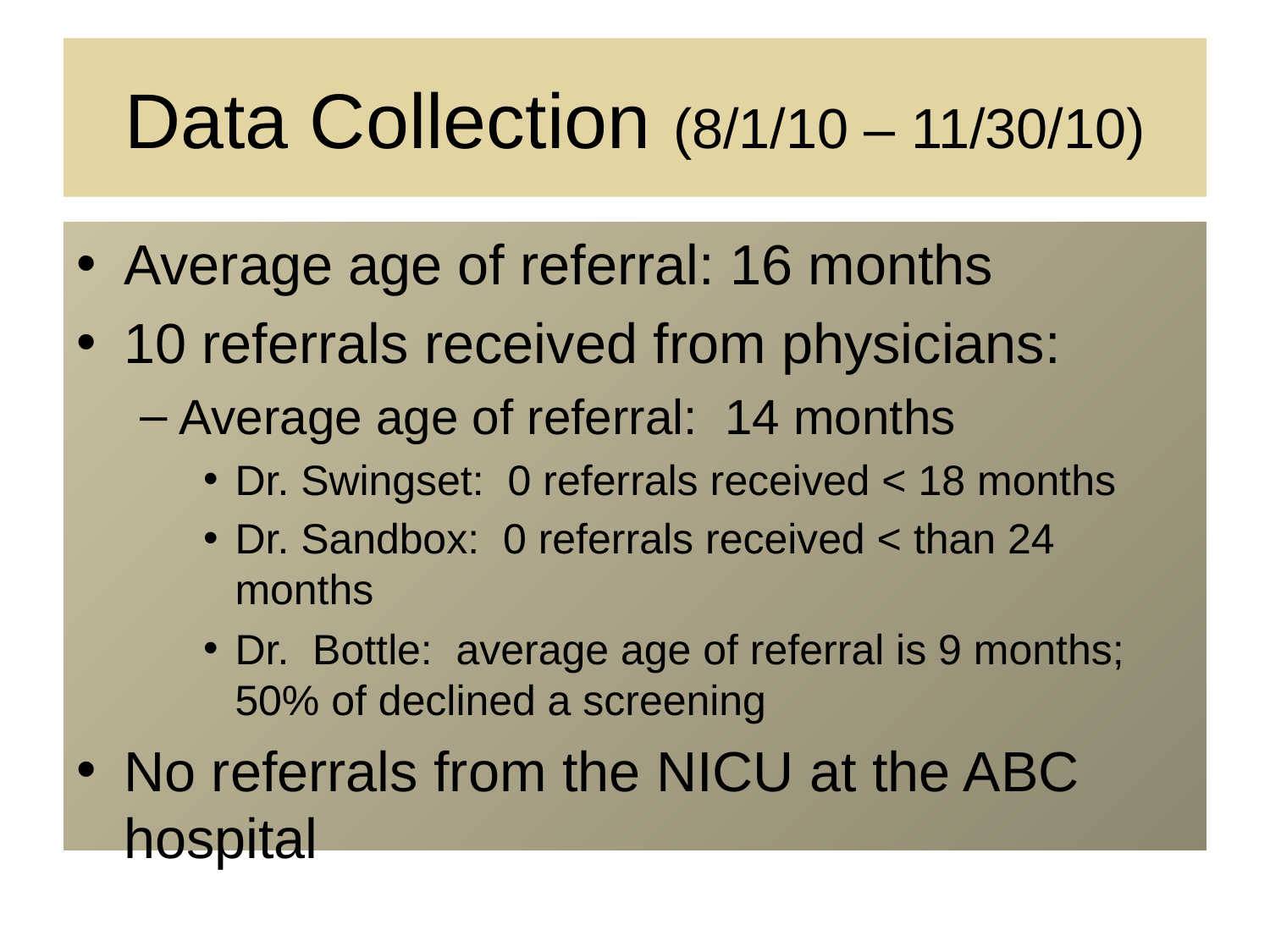

# Data Collection (8/1/10 – 11/30/10)
Average age of referral: 16 months
10 referrals received from physicians:
Average age of referral:  14 months
Dr. Swingset:  0 referrals received < 18 months
Dr. Sandbox:  0 referrals received < than 24 months
Dr.  Bottle:  average age of referral is 9 months;  50% of declined a screening
No referrals from the NICU at the ABC hospital